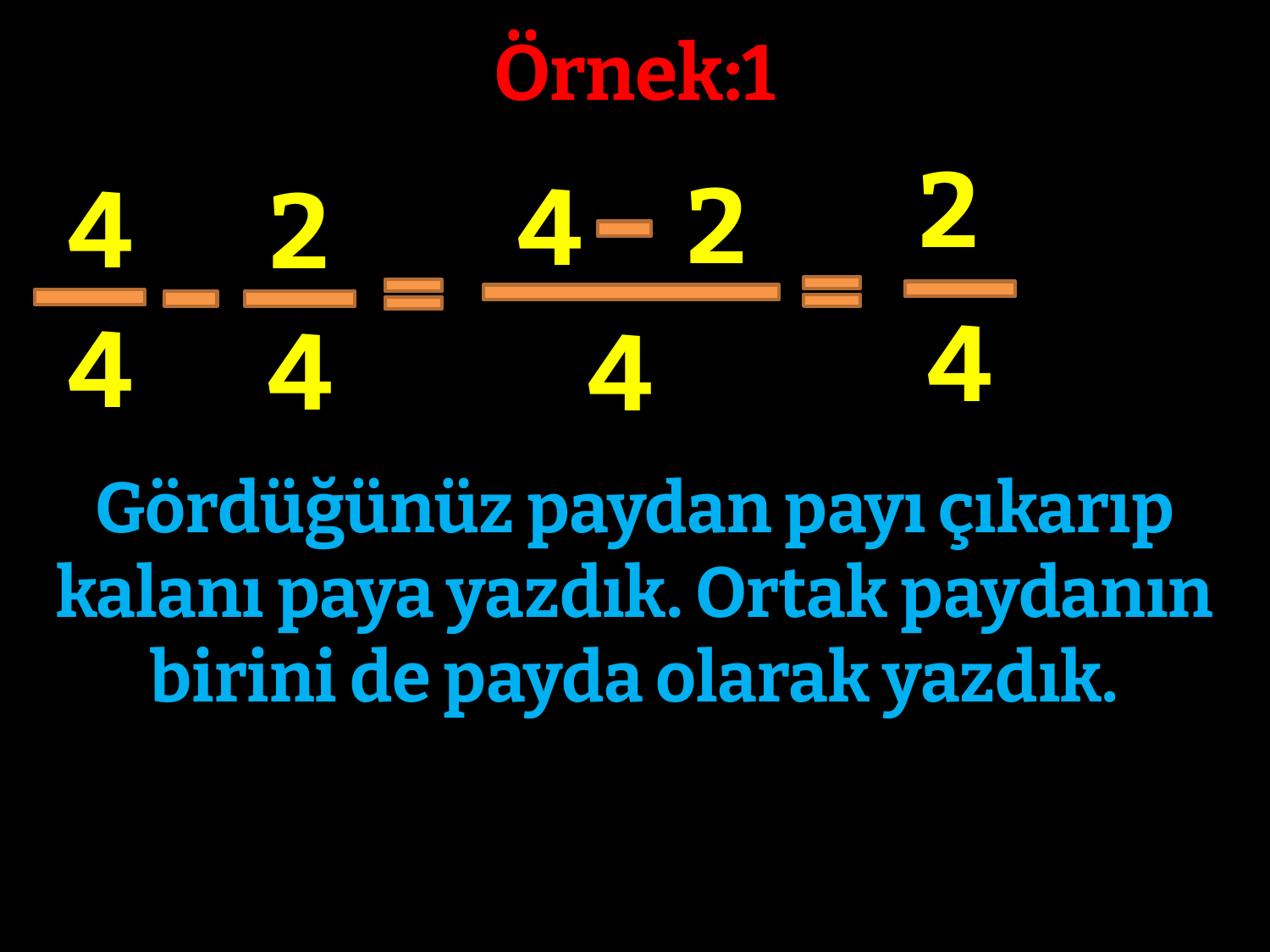

Örnek:1
2
2
4
4
2

4
4
#
4
4
Gördüğünüz paydan payı çıkarıp kalanı paya yazdık. Ortak paydanın birini de payda olarak yazdık.